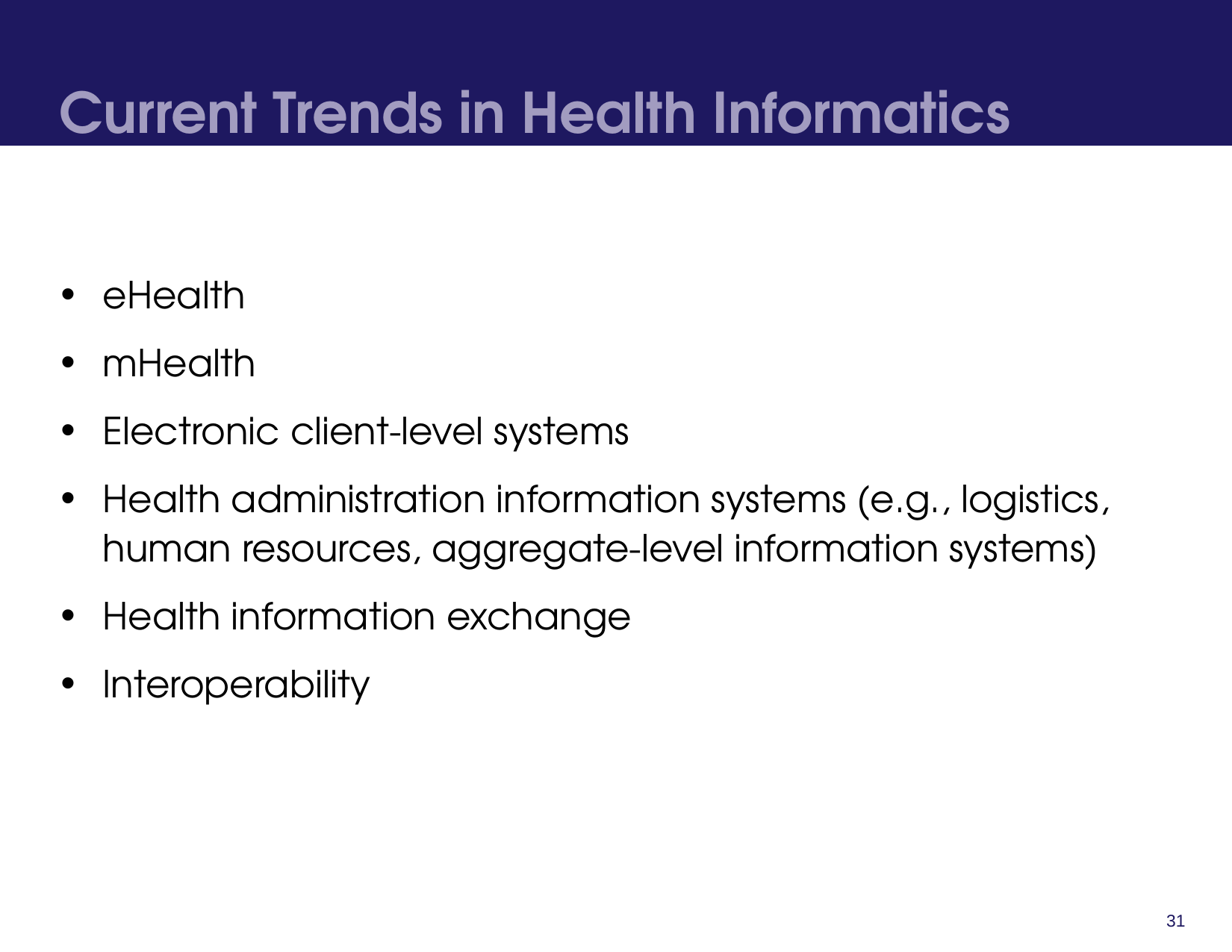

# Current Trends in Health Informatics
eHealth
mHealth
Electronic client-level systems
Health administration information systems (e.g., logistics, human resources, aggregate-level information systems)
Health information exchange
Interoperability

31